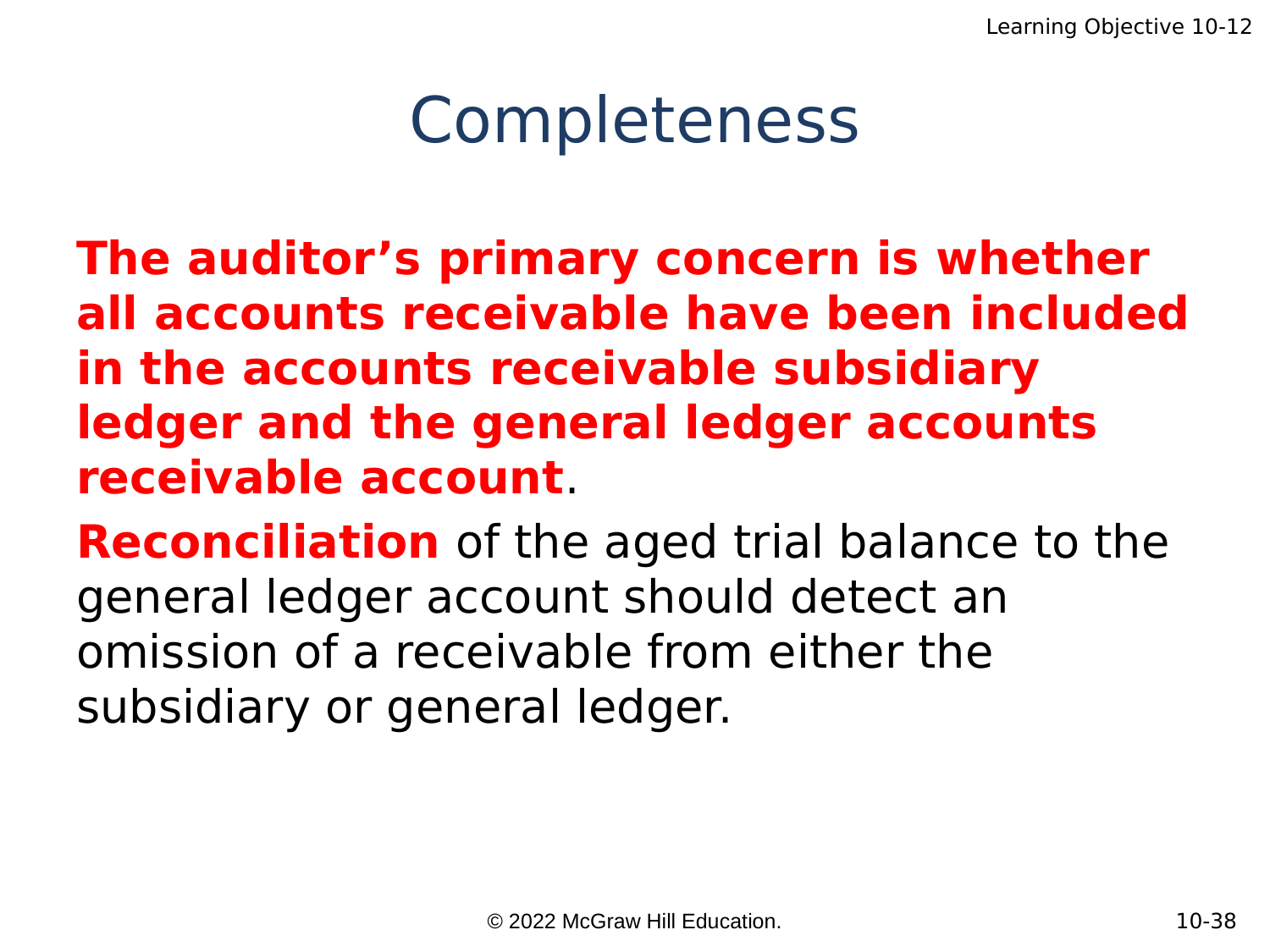

Learning Objective 10-12
# Completeness
The auditor’s primary concern is whether all accounts receivable have been included in the accounts receivable subsidiary ledger and the general ledger accounts receivable account.
Reconciliation of the aged trial balance to the general ledger account should detect an omission of a receivable from either the subsidiary or general ledger.